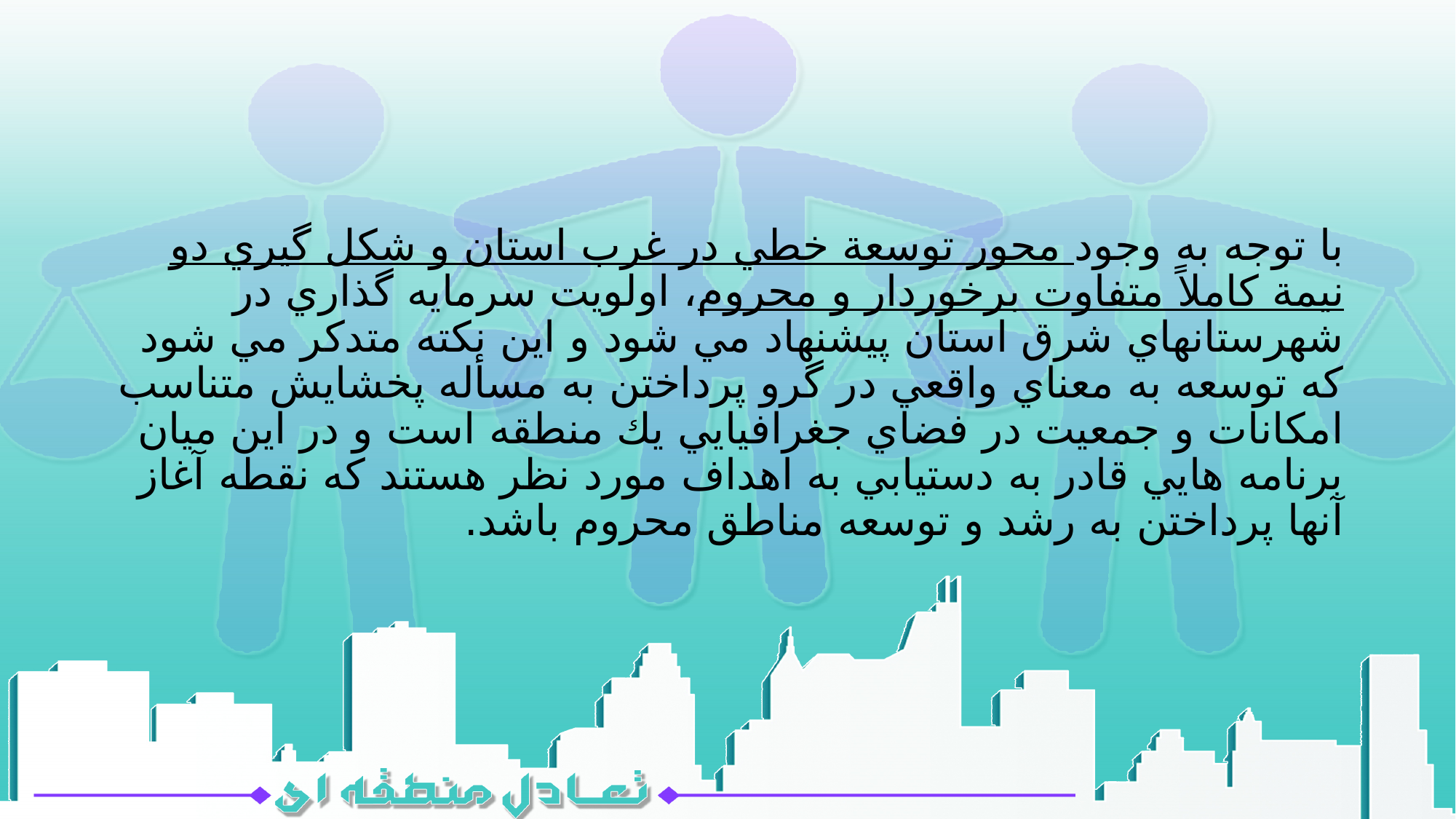

با توجه به وجود محور توسعة خطي در غرب استان و شكل گيري دو نيمة كاملاً متفاوت برخوردار و محروم، اولويت سرمايه گذاري در شهرستانهاي شرق استان پيشنهاد مي شود و اين نكته متدكر مي شود كه توسعه به معناي واقعي در گرو پرداختن به مسأله پخشايش متناسب امكانات و جمعيت در فضاي جغرافيايي يك منطقه است و در اين ميان برنامه هايي قادر به دستيابي به اهداف مورد نظر هستند كه نقطه آغاز آنها پرداختن به رشد و توسعه مناطق محروم باشد.